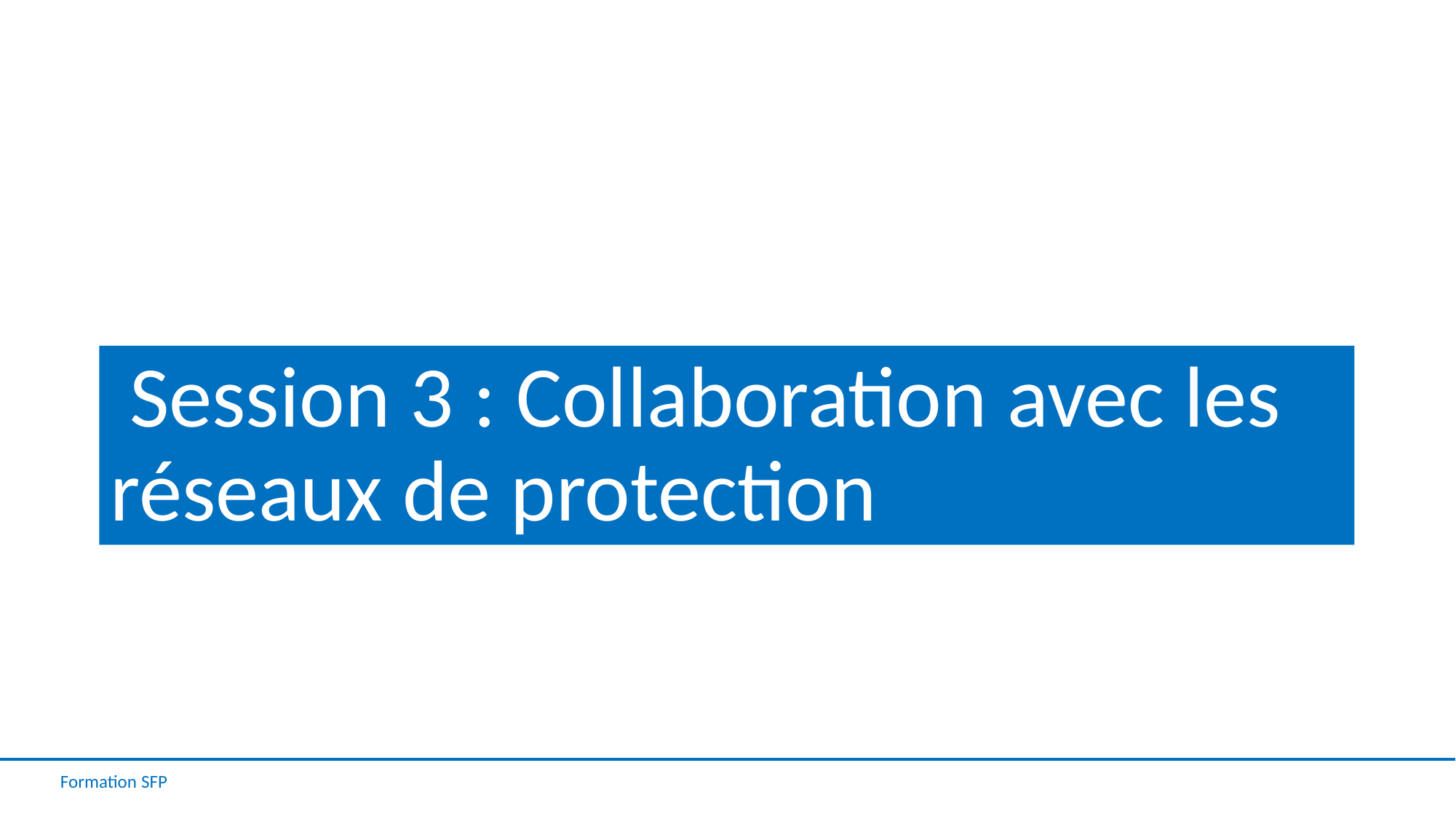

# Session 3 : Collaboration avec les réseaux de protection

Formation SFP